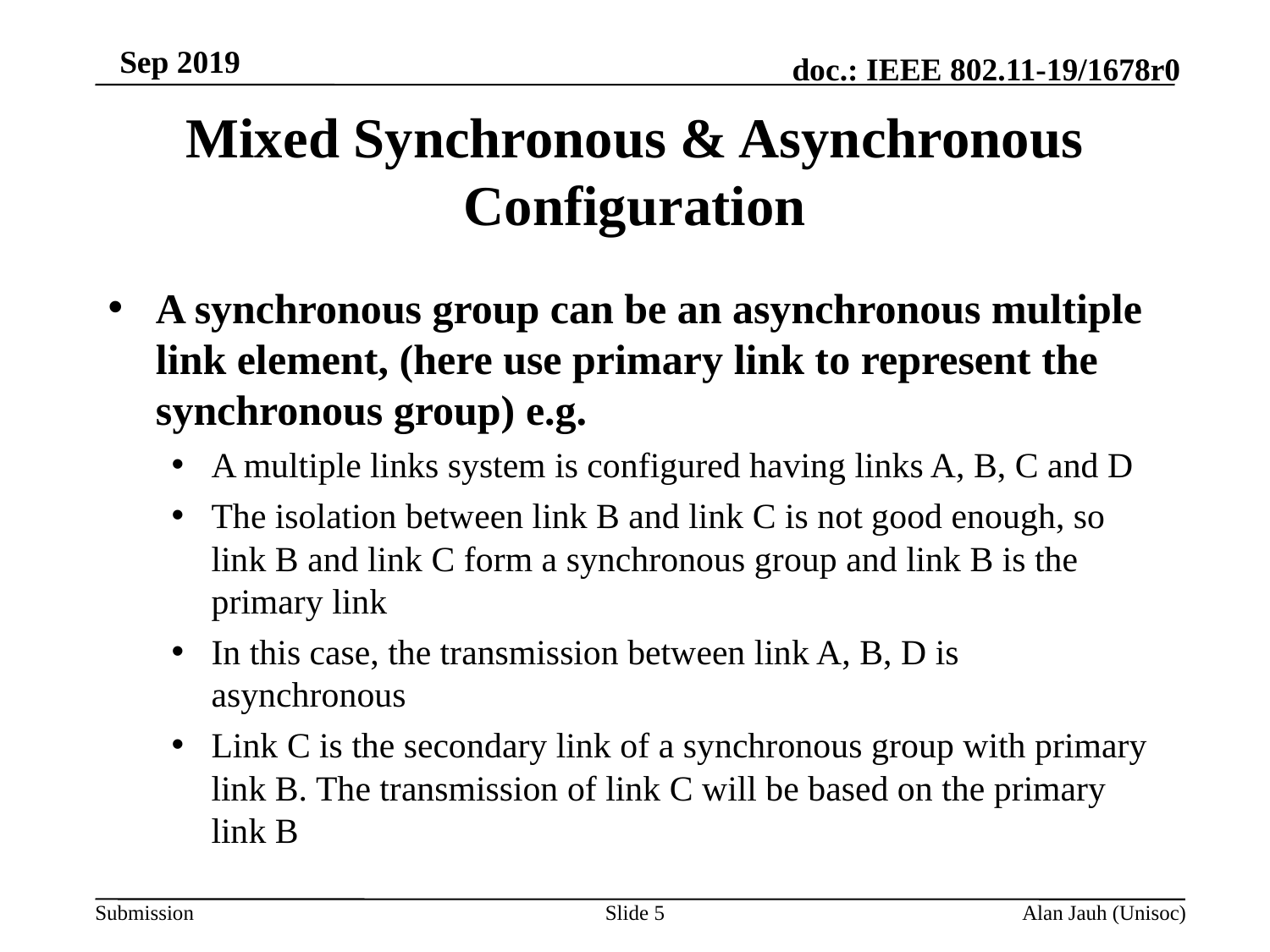

# Mixed Synchronous & Asynchronous Configuration
A synchronous group can be an asynchronous multiple link element, (here use primary link to represent the synchronous group) e.g.
A multiple links system is configured having links A, B, C and D
The isolation between link B and link C is not good enough, so link B and link C form a synchronous group and link B is the primary link
In this case, the transmission between link A, B, D is asynchronous
Link C is the secondary link of a synchronous group with primary link B. The transmission of link C will be based on the primary link B
Slide 5
Alan Jauh (Unisoc)